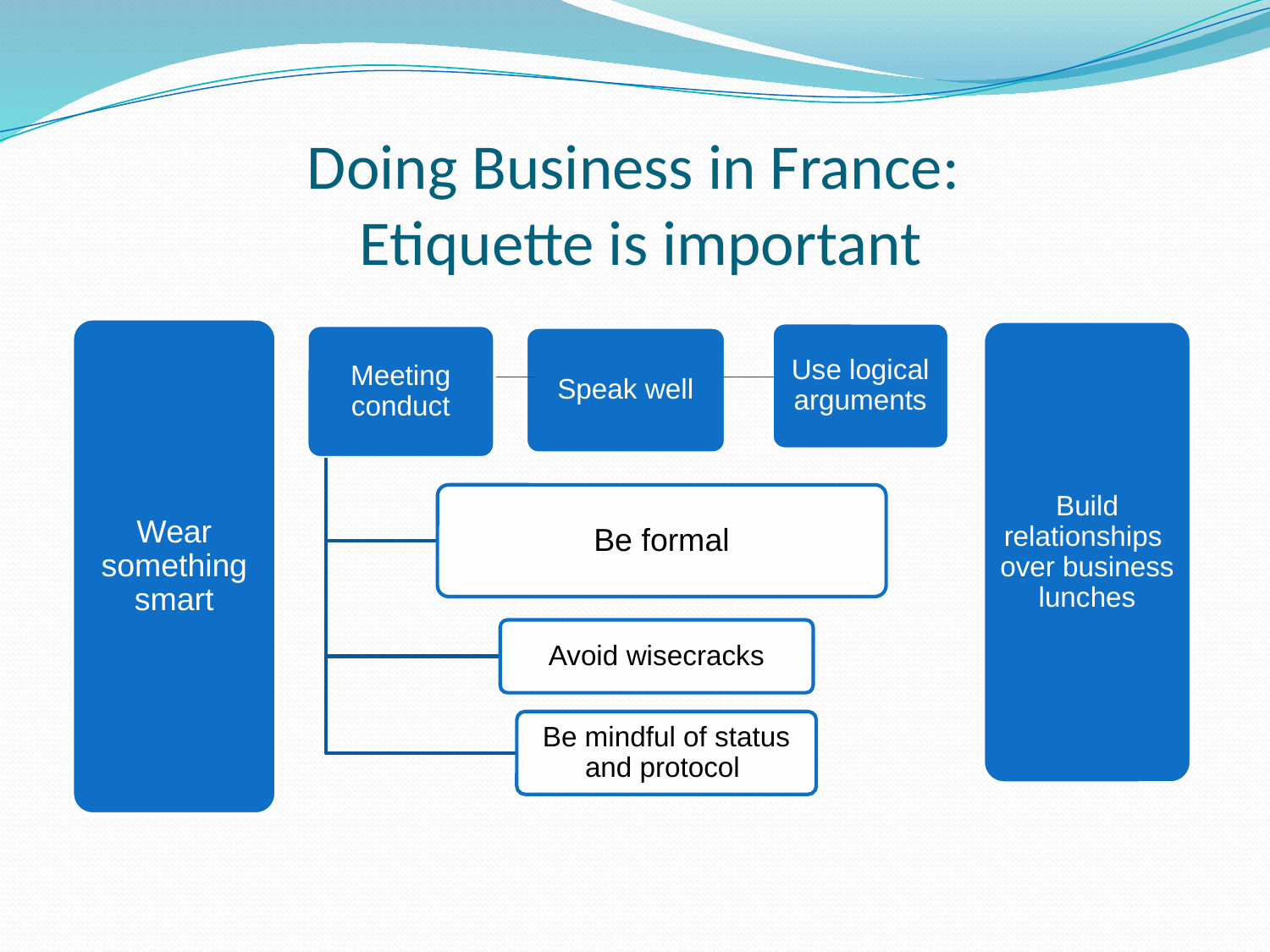

# Doing Business in France: Etiquette is important
Wear something smart
Meeting conduct
Be formal
Avoid wisecracks
Be mindful of status and protocol
Speak well
Use logical arguments
Build relationships  over business lunches